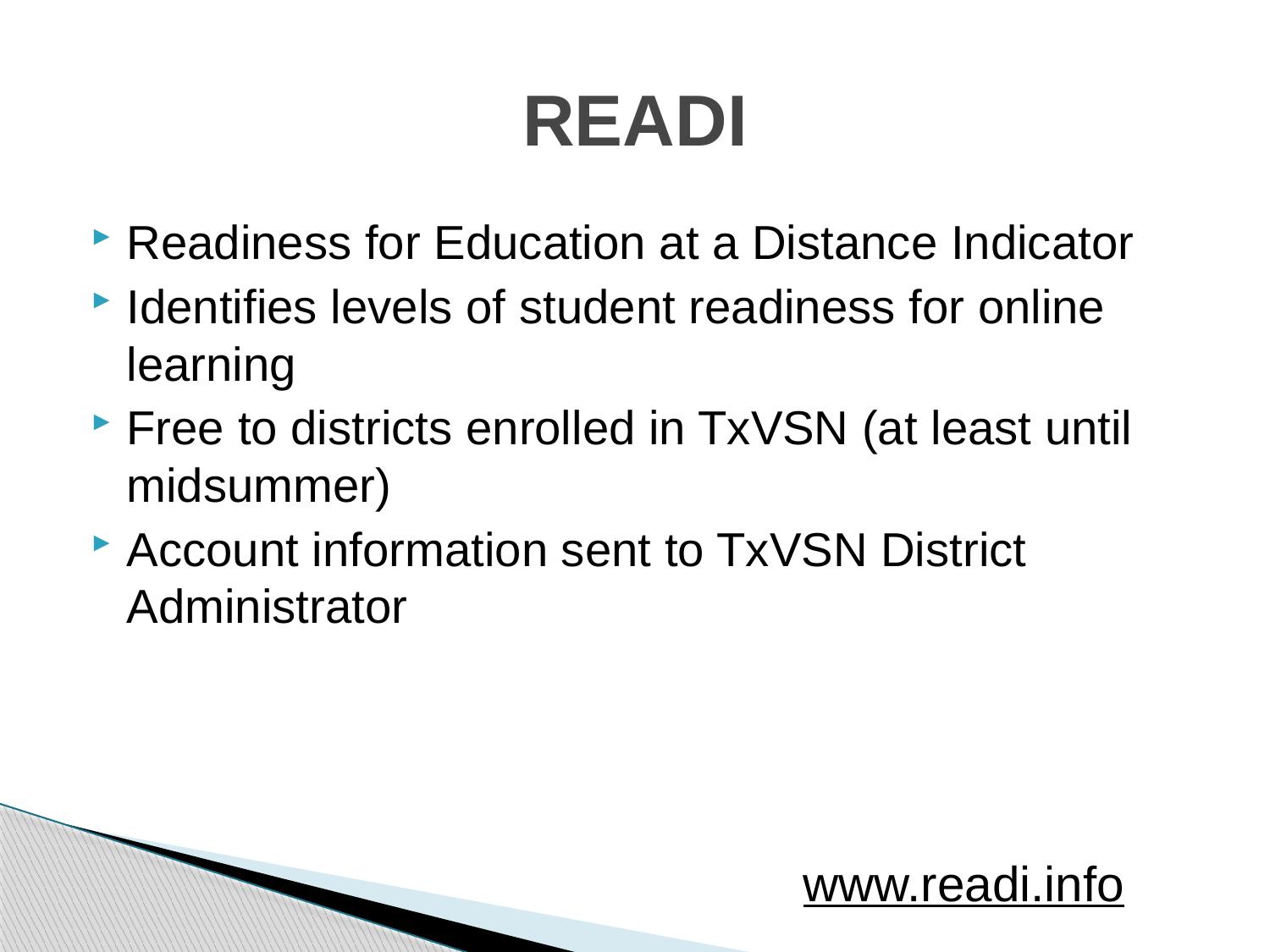

# READI
Readiness for Education at a Distance Indicator
Identifies levels of student readiness for online learning
Free to districts enrolled in TxVSN (at least until midsummer)
Account information sent to TxVSN District Administrator
www.readi.info